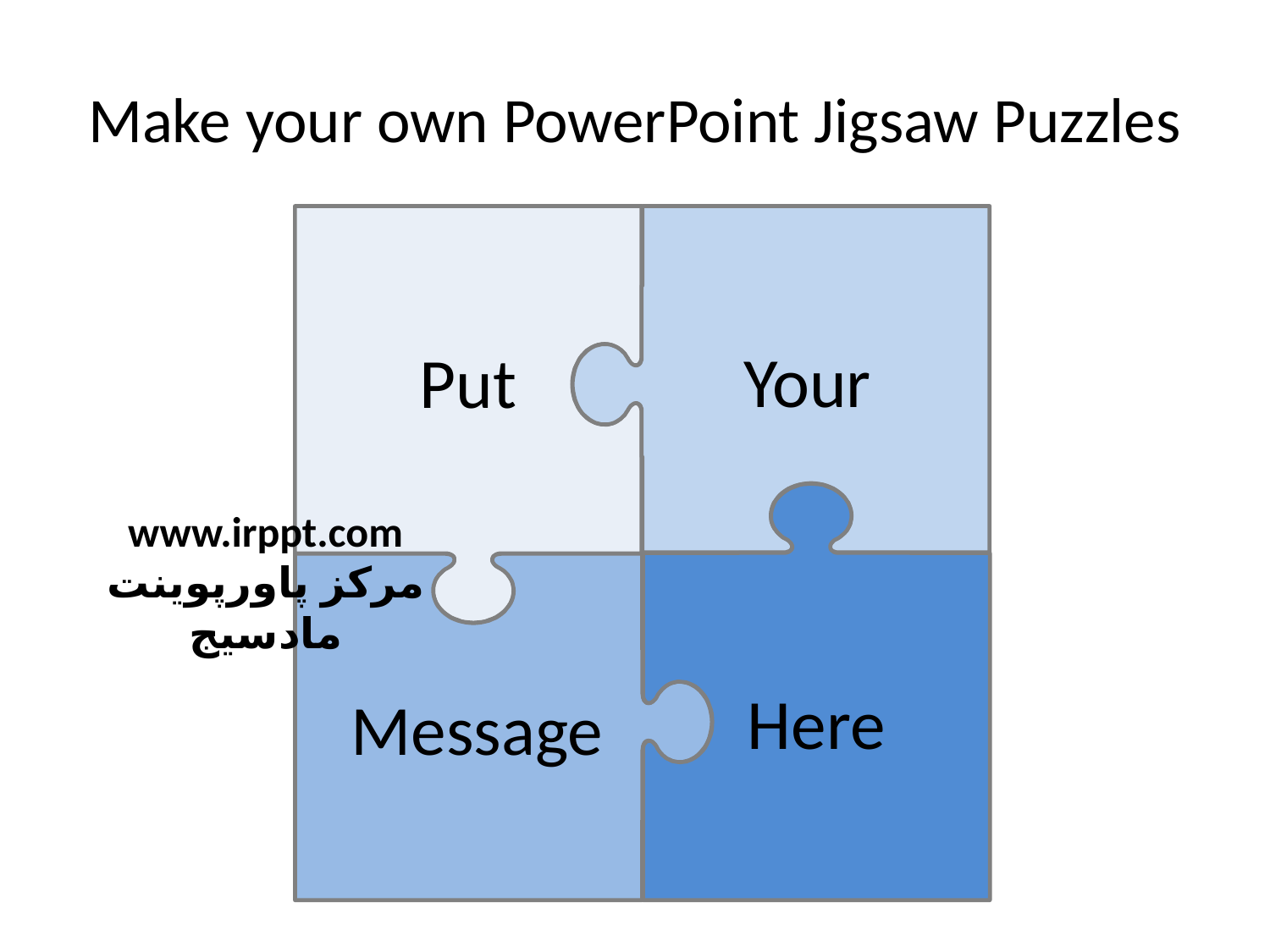

# Make your own PowerPoint Jigsaw Puzzles
Put
Your

www.irppt.com
مرکز پاورپوینت مادسیج

Here
Message